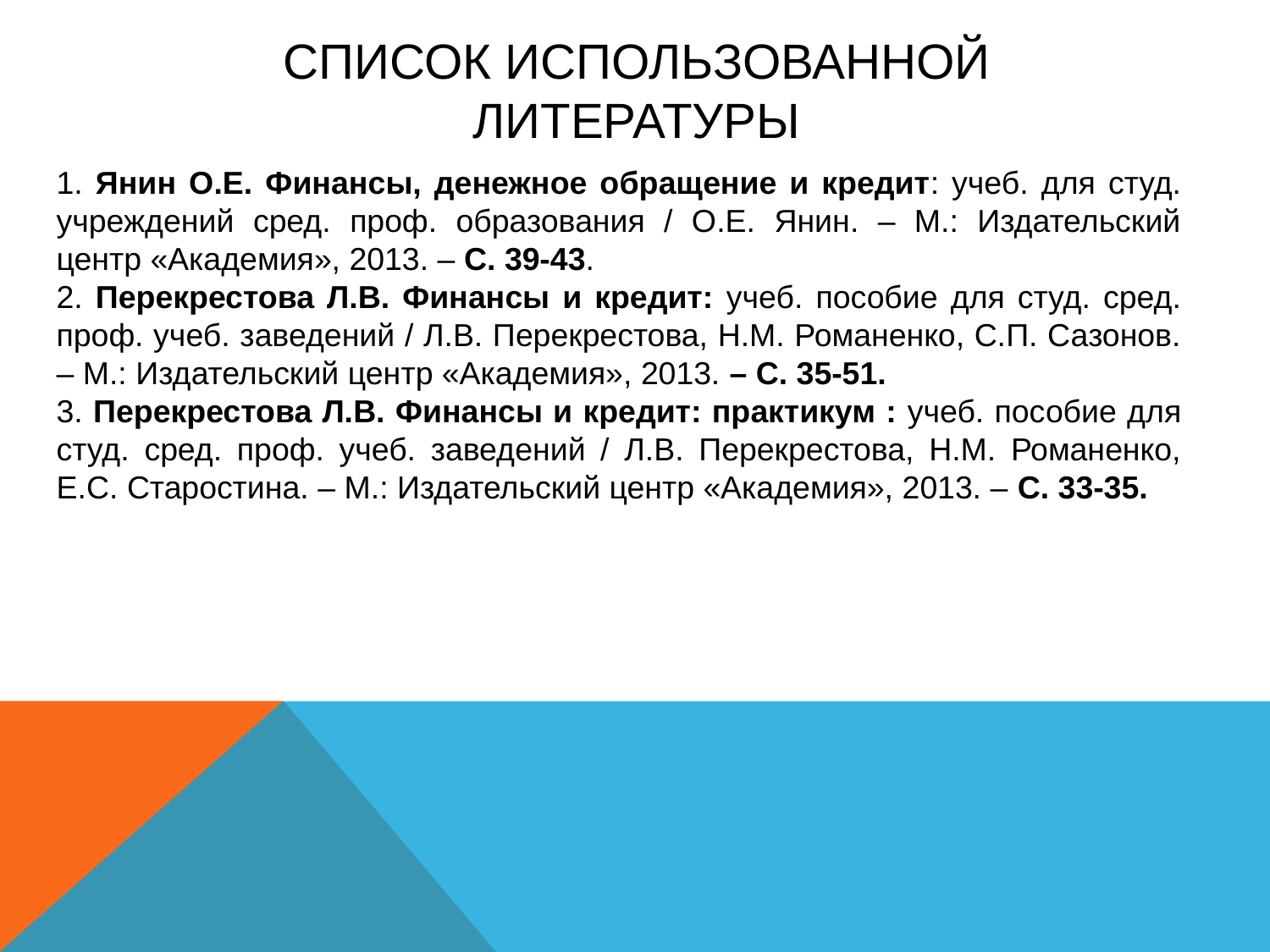

# Список использованной литературы
1. Янин О.Е. Финансы, денежное обращение и кредит: учеб. для студ. учреждений сред. проф. образования / О.Е. Янин. – М.: Издательский центр «Академия», 2013. – С. 39-43.
2. Перекрестова Л.В. Финансы и кредит: учеб. пособие для студ. сред. проф. учеб. заведений / Л.В. Перекрестова, Н.М. Романенко, С.П. Сазонов. – М.: Издательский центр «Академия», 2013. – С. 35-51.
3. Перекрестова Л.В. Финансы и кредит: практикум : учеб. пособие для студ. сред. проф. учеб. заведений / Л.В. Перекрестова, Н.М. Романенко, Е.С. Старостина. – М.: Издательский центр «Академия», 2013. – С. 33-35.